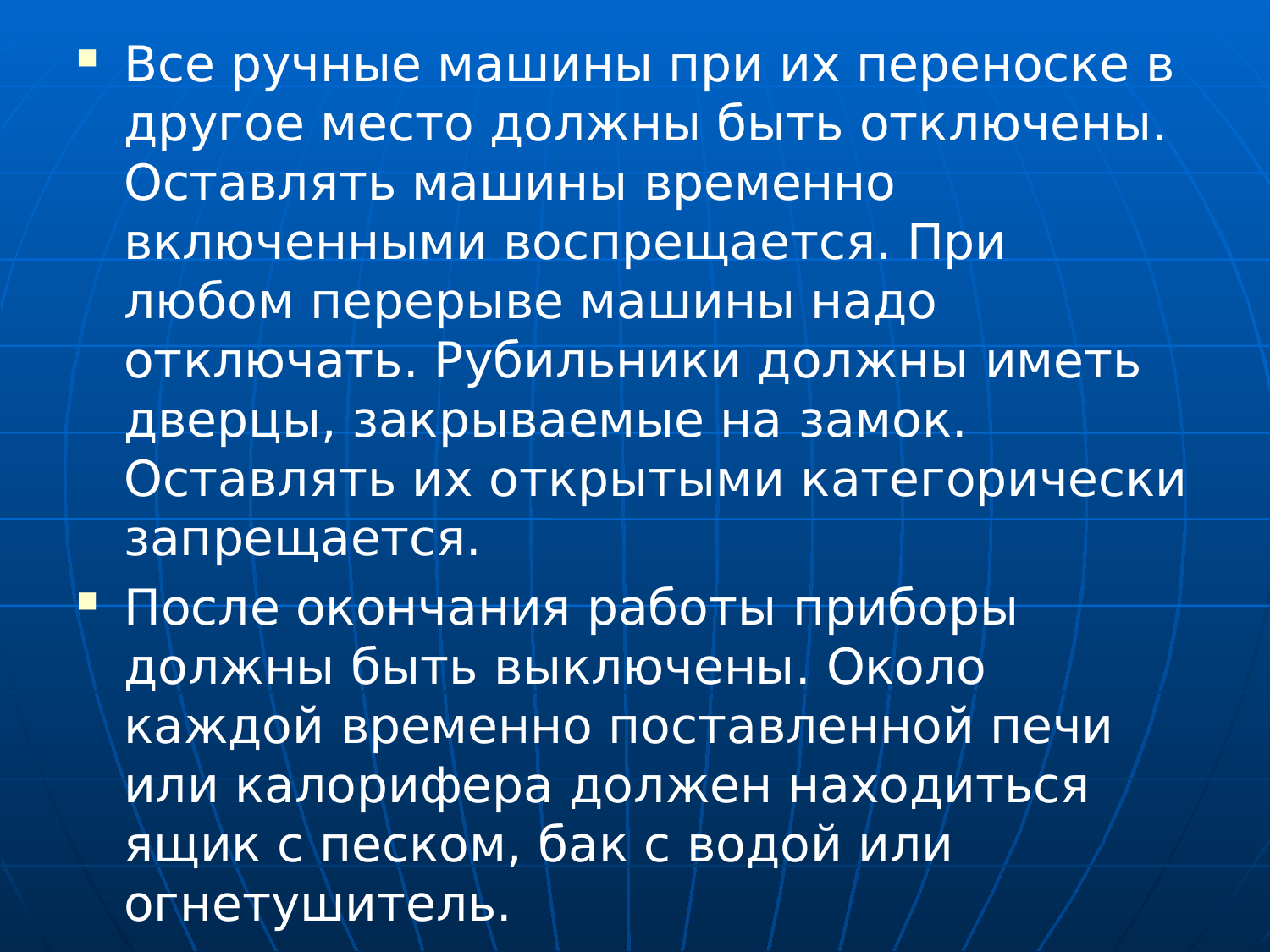

Все ручные машины при их переноске в другое место должны быть отключены. Оставлять машины временно включенными воспрещается. При любом перерыве машины надо отключать. Рубильники должны иметь дверцы, закрываемые на замок. Оставлять их открытыми категорически запрещается.
После окончания работы приборы должны быть выключены. Около каждой временно поставленной печи или калорифера должен находиться ящик с песком, бак с водой или огнетушитель.